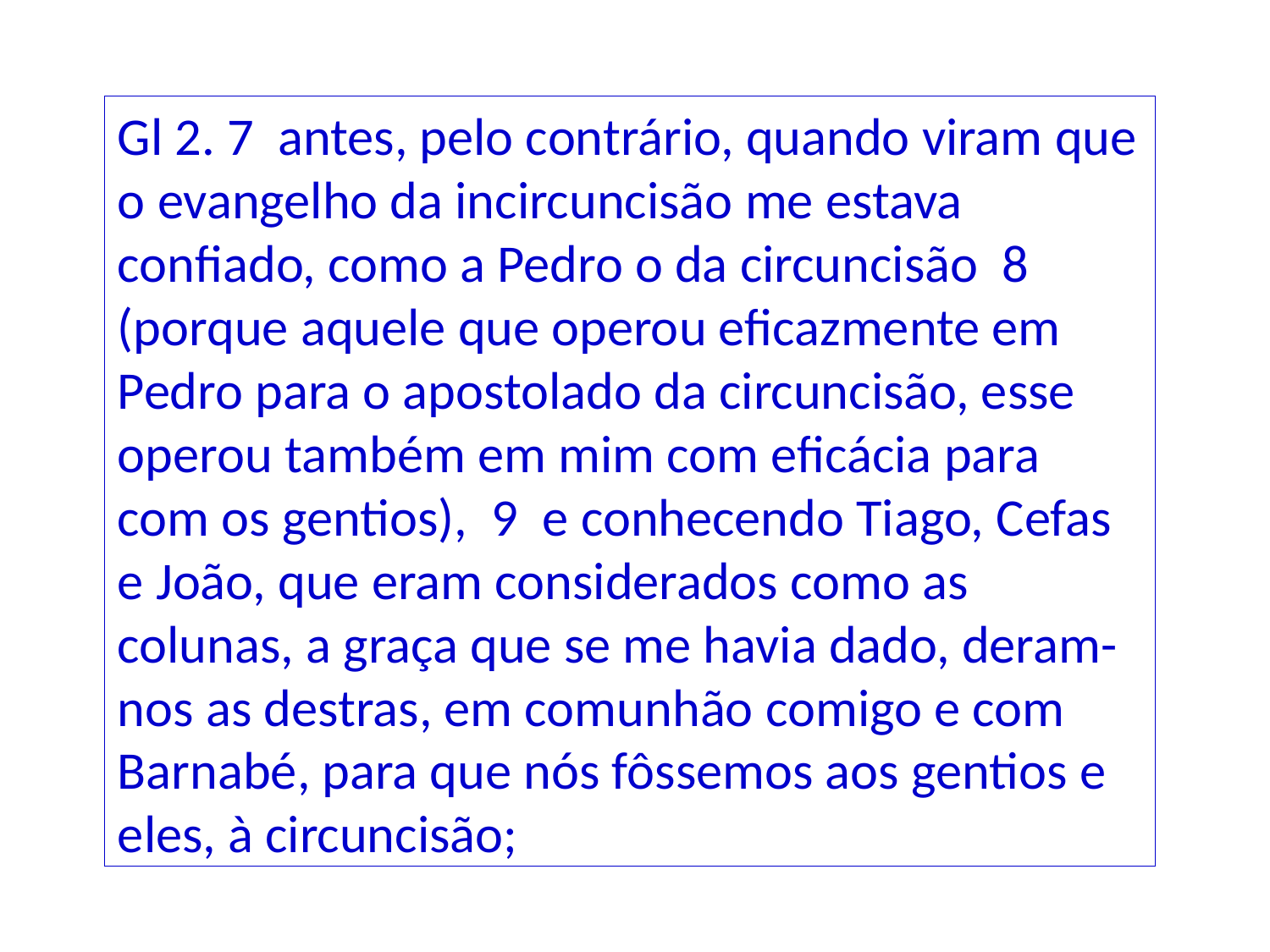

Gl 2. 7  antes, pelo contrário, quando viram que o evangelho da incircuncisão me estava confiado, como a Pedro o da circuncisão  8  (porque aquele que operou eficazmente em Pedro para o apostolado da circuncisão, esse operou também em mim com eficácia para com os gentios),  9  e conhecendo Tiago, Cefas e João, que eram considerados como as colunas, a graça que se me havia dado, deram-nos as destras, em comunhão comigo e com Barnabé, para que nós fôssemos aos gentios e eles, à circuncisão;